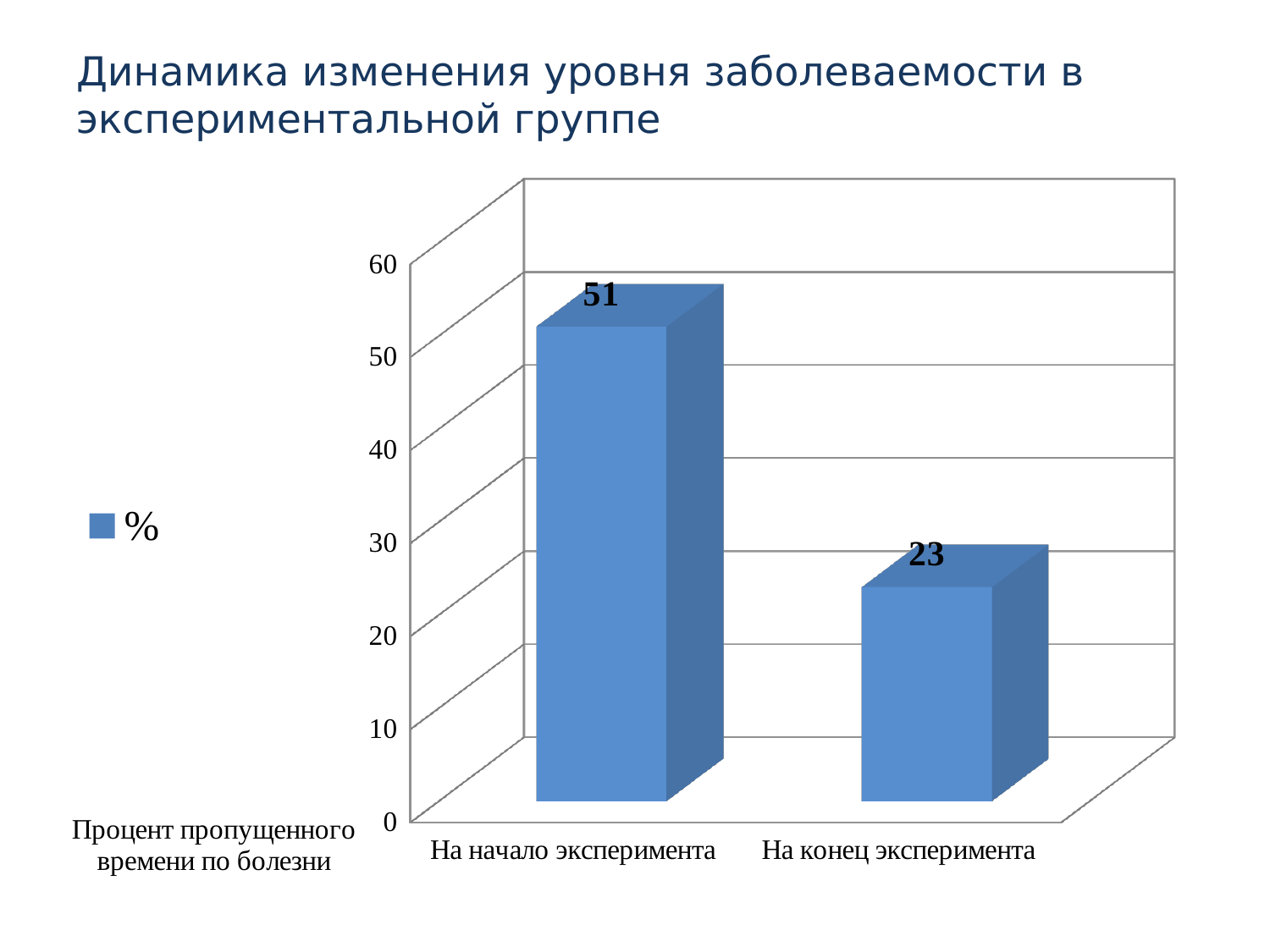

# Динамика изменения уровня заболеваемости в экспериментальной группе

[unsupported chart]